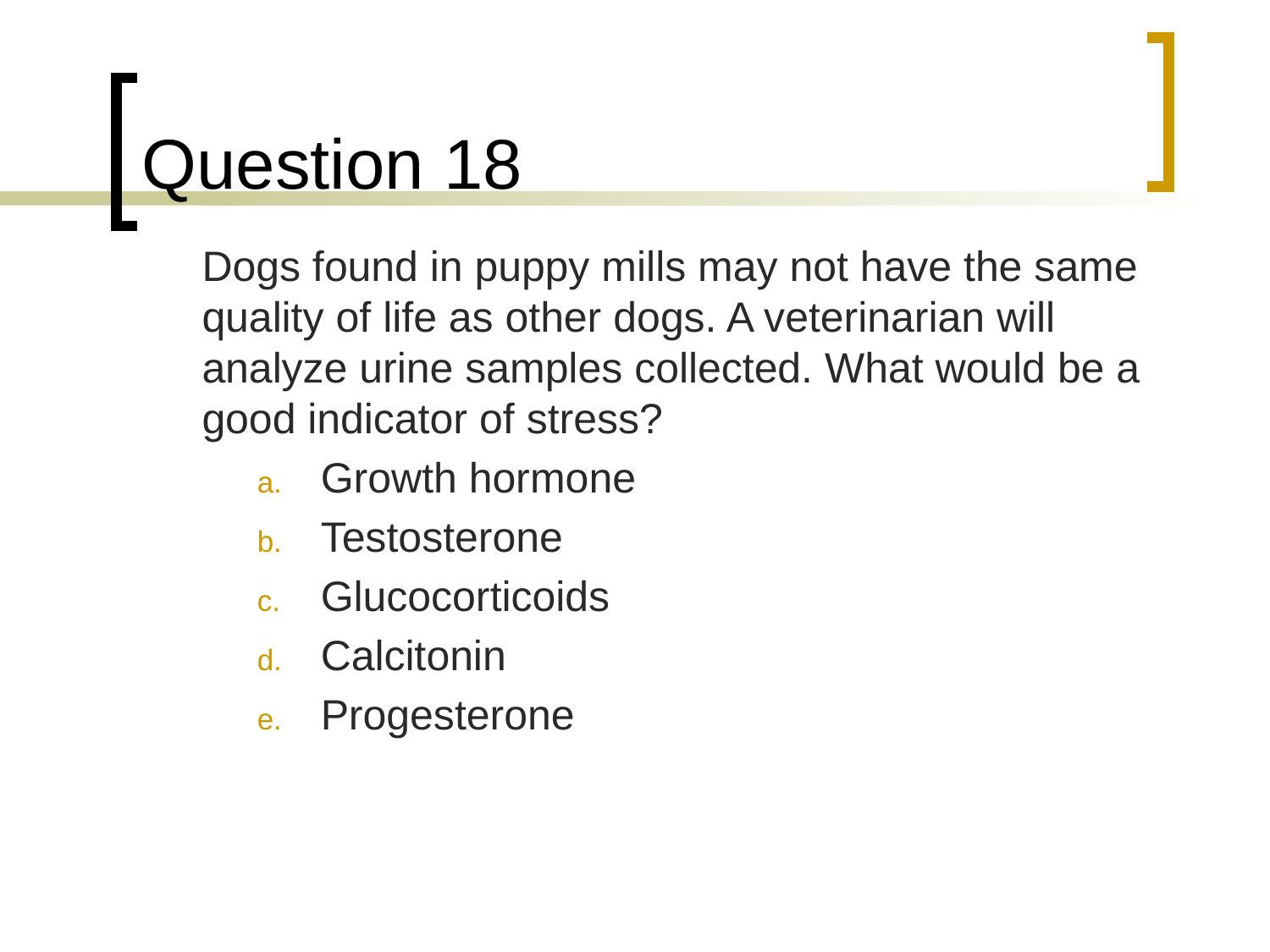

# Question 18
	Dogs found in puppy mills may not have the same quality of life as other dogs. A veterinarian will analyze urine samples collected. What would be a good indicator of stress?
Growth hormone
Testosterone
Glucocorticoids
Calcitonin
Progesterone